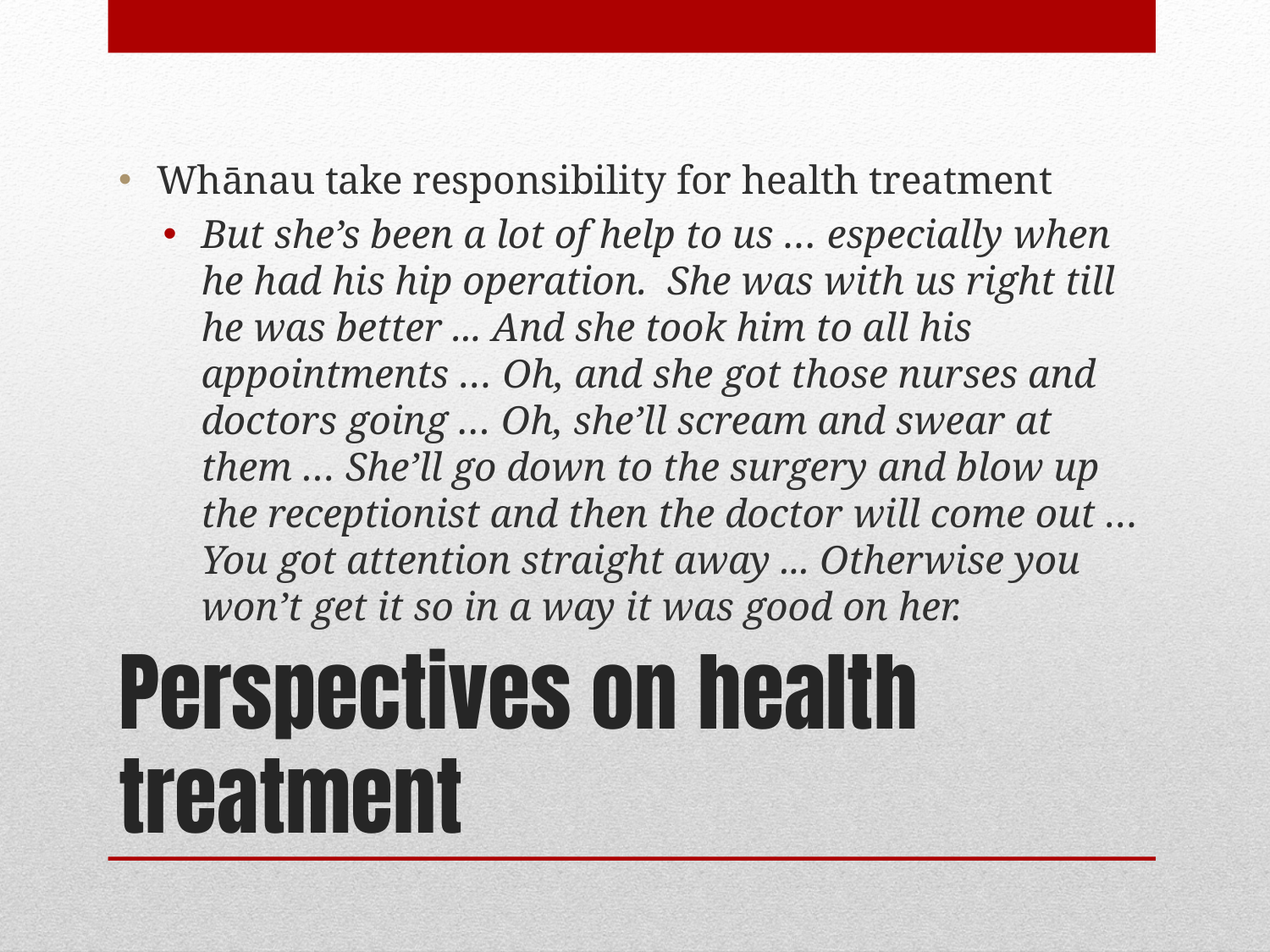

Whānau take responsibility for health treatment
But she’s been a lot of help to us … especially when he had his hip operation.  She was with us right till he was better ... And she took him to all his appointments … Oh, and she got those nurses and doctors going … Oh, she’ll scream and swear at them … She’ll go down to the surgery and blow up the receptionist and then the doctor will come out … You got attention straight away ... Otherwise you won’t get it so in a way it was good on her.
# Perspectives on health treatment